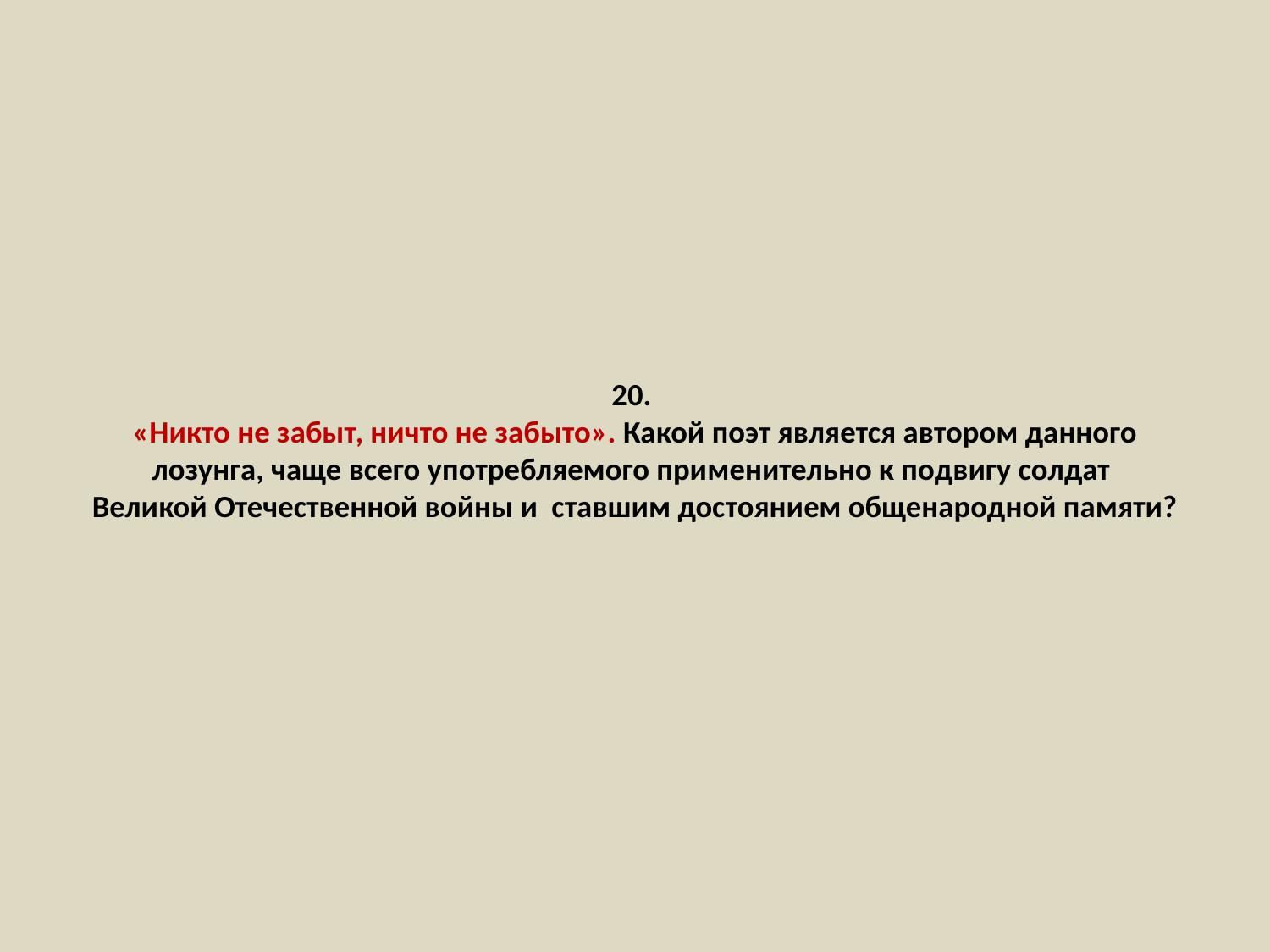

# 20. «Никто не забыт, ничто не забыто». Какой поэт является автором данного лозунга, чаще всего употребляемого применительно к подвигу солдат  Великой Отечественной войны и  ставшим достоянием общенародной памяти?